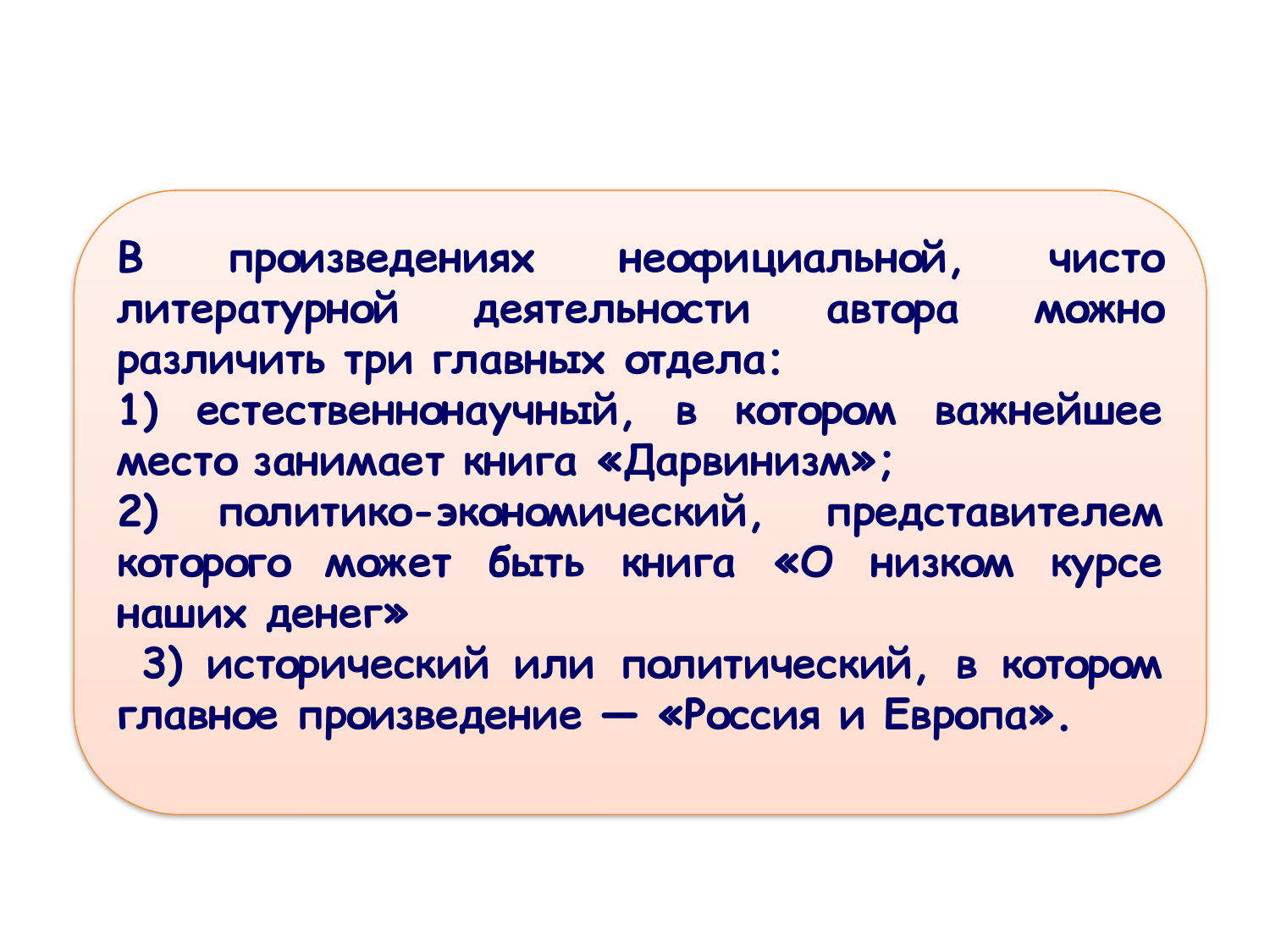

#

В произведениях неофициальной, чисто литературной деятельности автора можно различить три главных отдела:
1) естественнонаучный, в котором важнейшее место занимает книга «Дарвинизм»;
2) политико-экономический, представителем которого может быть книга «О низком курсе наших денег»
 3) исторический или политический, в котором главное произведение — «Россия и Европа».